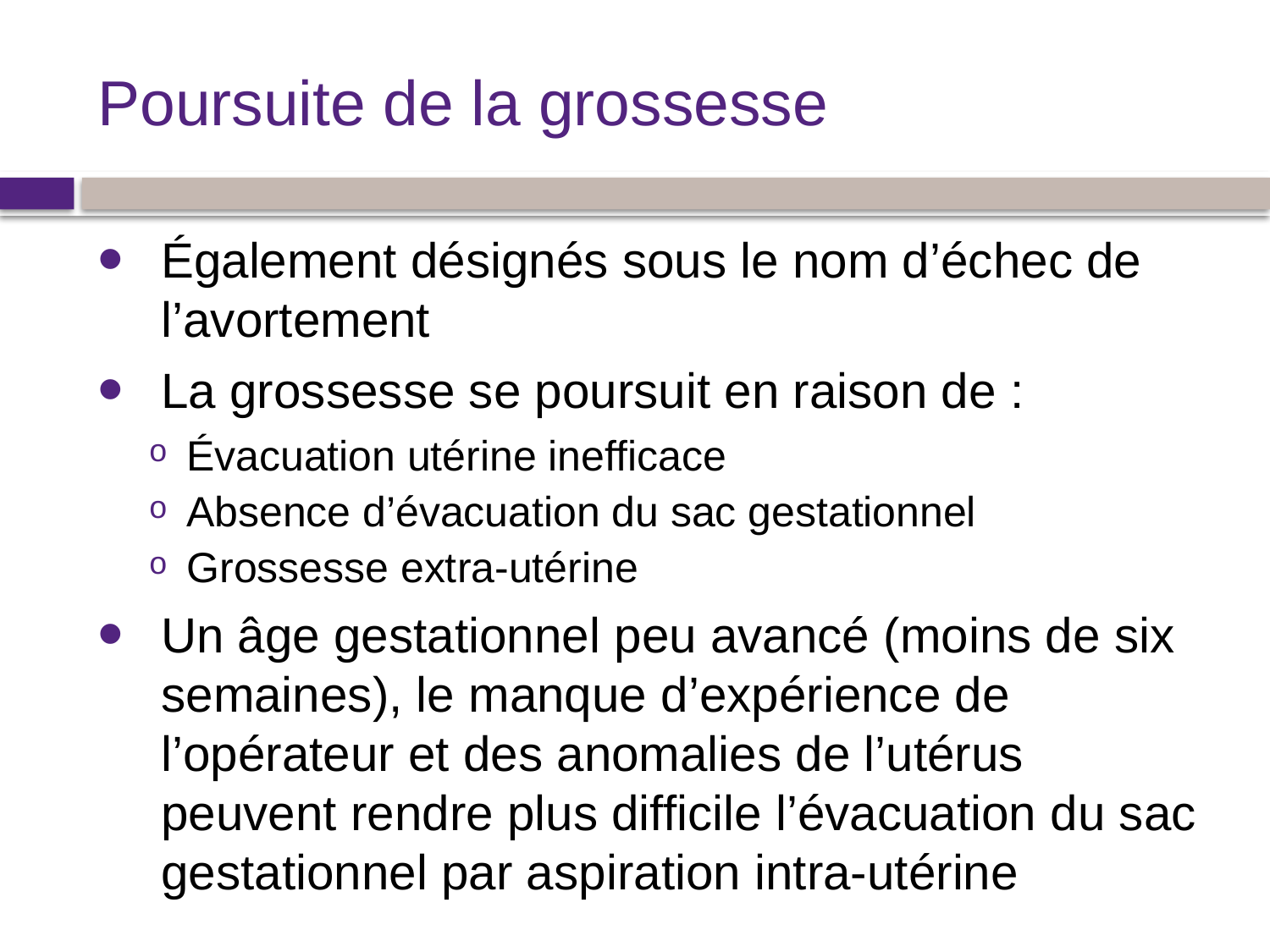

# Poursuite de la grossesse
Également désignés sous le nom d’échec de l’avortement
La grossesse se poursuit en raison de :
Évacuation utérine inefficace
Absence d’évacuation du sac gestationnel
Grossesse extra-utérine
Un âge gestationnel peu avancé (moins de six semaines), le manque d’expérience de l’opérateur et des anomalies de l’utérus peuvent rendre plus difficile l’évacuation du sac gestationnel par aspiration intra-utérine